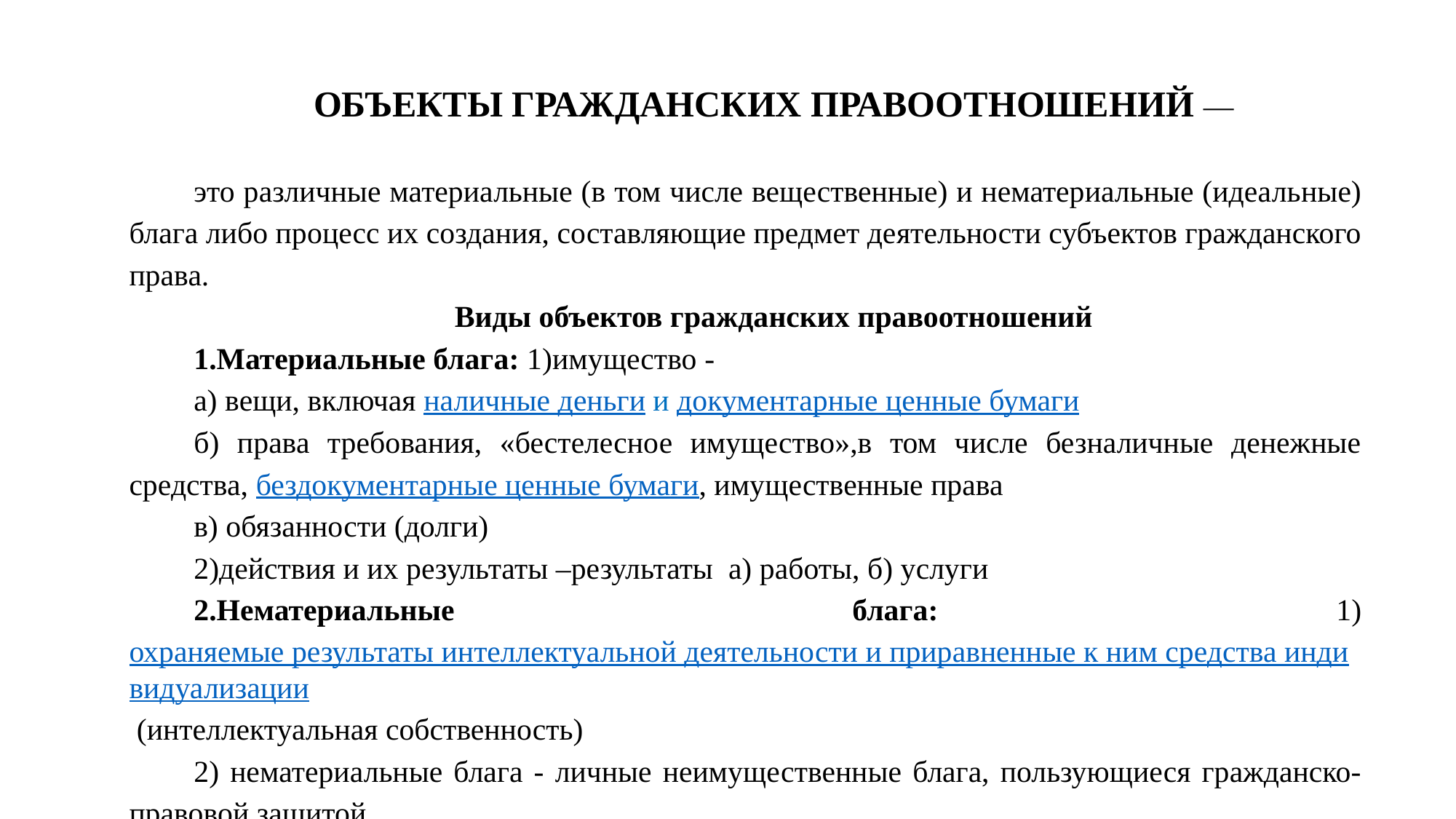

ОБЪЕКТЫ ГРАЖДАНСКИХ ПРАВООТНОШЕНИЙ —

это различные матери­альные (в том числе вещественные) и нематериальные (идеаль­ные) блага либо процесс их создания, составляющие предмет де­ятельности субъектов гражданского права.
Виды объектов гражданских правоотношений
1.Материальные блага: 1)имущество -
а) вещи, включая наличные деньги и документарные ценные бумаги
б) права требования, «бестелесное имущество»,в том числе безналичные денежные средства, бездокументарные ценные бумаги, имущественные права
в) обязанности (долги)
2)действия и их результаты –результаты  а) работы, б) услуги
2.Нематериальные блага: 1)охраняемые результаты интеллектуальной деятельности и приравненные к ним средства индивидуализации (интеллектуальная собственность)
2) нематериальные блага - личные неимущес­твенные блага, пользующиеся гражданско-правовой защитой.